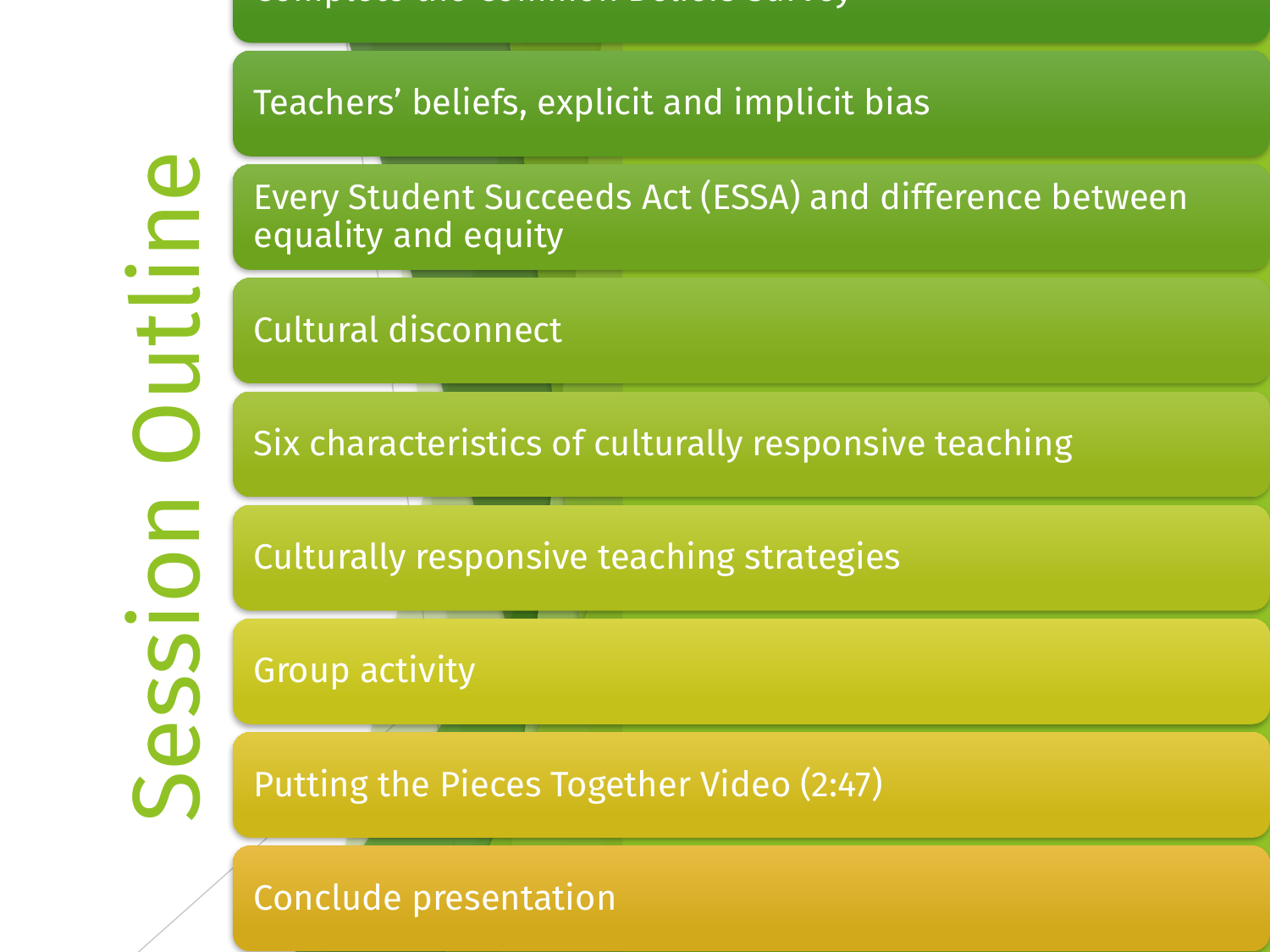

Complete the Common Beliefs Survey
Teachers’ beliefs, explicit and implicit bias
Every Student Succeeds Act (ESSA) and difference between equality and equity
Cultural disconnect
Six characteristics of culturally responsive teaching
Culturally responsive teaching strategies
Group activity
Putting the Pieces Together Video (2:47)
Conclude presentation

# Session Outline